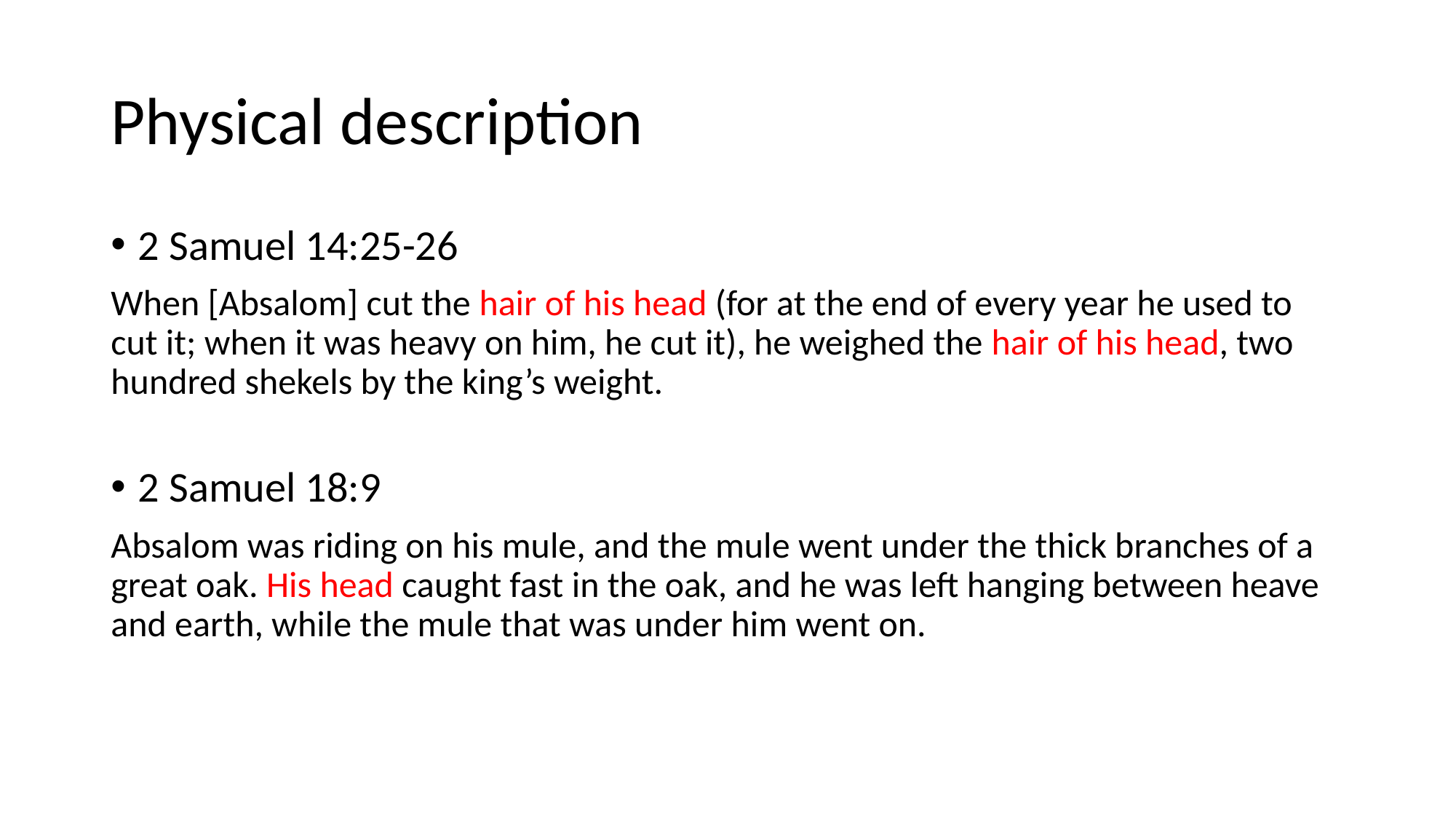

# Physical description
2 Samuel 14:25-26
When [Absalom] cut the hair of his head (for at the end of every year he used to cut it; when it was heavy on him, he cut it), he weighed the hair of his head, two hundred shekels by the king’s weight.

2 Samuel 18:9
Absalom was riding on his mule, and the mule went under the thick branches of a great oak. His head caught fast in the oak, and he was left hanging between heave and earth, while the mule that was under him went on.